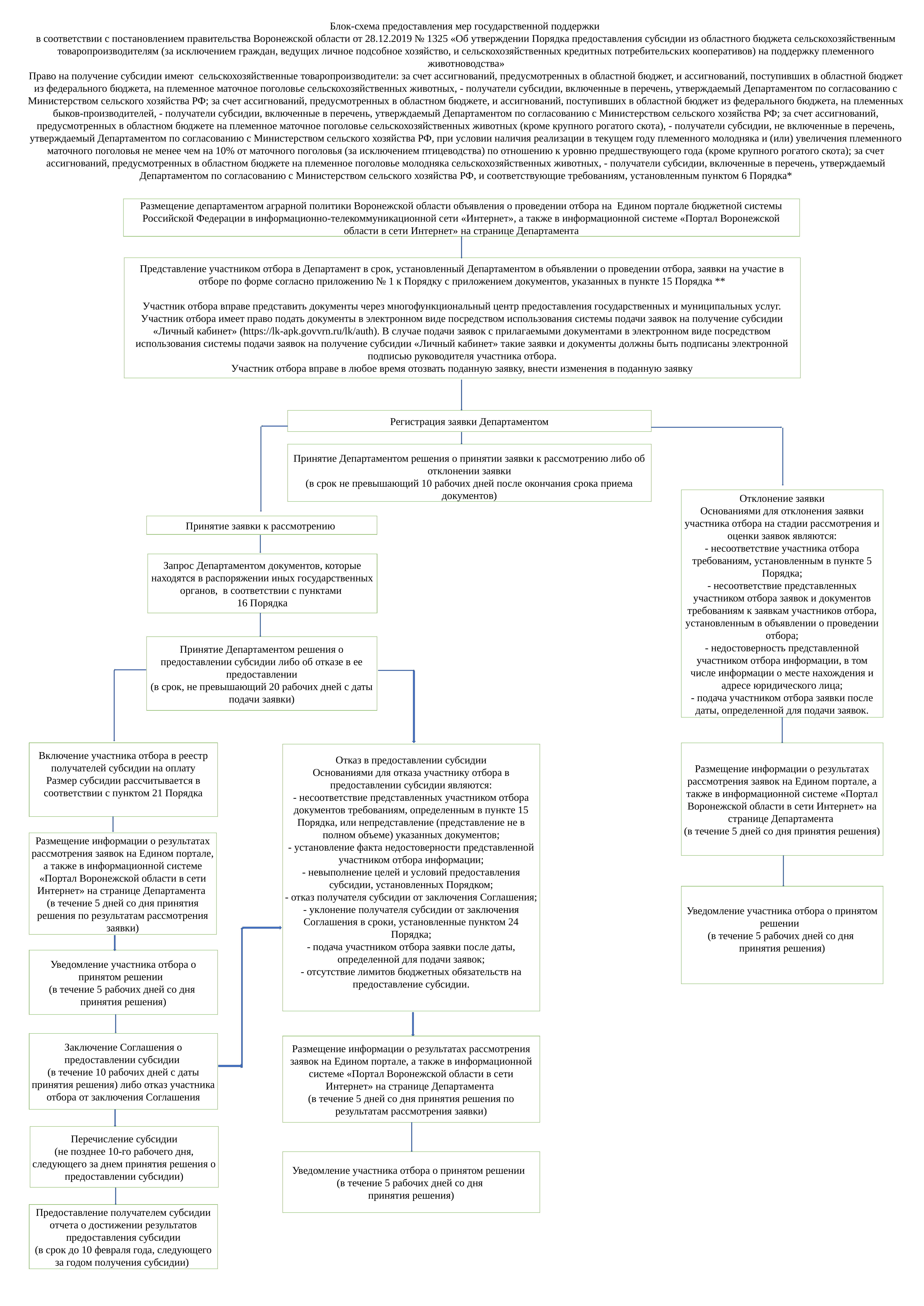

Блок-схема предоставления мер государственной поддержки
в соответствии с постановлением правительства Воронежской области от 28.12.2019 № 1325 «Об утверждении Порядка предоставления субсидии из областного бюджета сельскохозяйственным товаропроизводителям (за исключением граждан, ведущих личное подсобное хозяйство, и сельскохозяйственных кредитных потребительских кооперативов) на поддержку племенного животноводства»
Право на получение субсидии имеют  сельскохозяйственные товаропроизводители: за счет ассигнований, предусмотренных в областной бюджет, и ассигнований, поступивших в областной бюджет из федерального бюджета, на племенное маточное поголовье сельскохозяйственных животных, - получатели субсидии, включенные в перечень, утверждаемый Департаментом по согласованию с Министерством сельского хозяйства РФ; за счет ассигнований, предусмотренных в областном бюджете, и ассигнований, поступивших в областной бюджет из федерального бюджета, на племенных быков-производителей, - получатели субсидии, включенные в перечень, утверждаемый Департаментом по согласованию с Министерством сельского хозяйства РФ; за счет ассигнований, предусмотренных в областном бюджете на племенное маточное поголовье сельскохозяйственных животных (кроме крупного рогатого скота), - получатели субсидии, не включенные в перечень, утверждаемый Департаментом по согласованию с Министерством сельского хозяйства РФ, при условии наличия реализации в текущем году племенного молодняка и (или) увеличения племенного маточного поголовья не менее чем на 10% от маточного поголовья (за исключением птицеводства) по отношению к уровню предшествующего года (кроме крупного рогатого скота); за счет ассигнований, предусмотренных в областном бюджете на племенное поголовье молодняка сельскохозяйственных животных, - получатели субсидии, включенные в перечень, утверждаемый Департаментом по согласованию с Министерством сельского хозяйства РФ, и соответствующие требованиям, установленным пунктом 6 Порядка*

Размещение департаментом аграрной политики Воронежской области объявления о проведении отбора на  Едином портале бюджетной системы Российской Федерации в информационно-телекоммуникационной сети «Интернет», а также в информационной системе «Портал Воронежской области в сети Интернет» на странице Департамента

Представление участником отбора в Департамент в срок, установленный Департаментом в объявлении о проведении отбора, заявки на участие в отборе по форме согласно приложению № 1 к Порядку с приложением документов, указанных в пункте 15 Порядка **

Участник отбора вправе представить документы через многофункциональный центр предоставления государственных и муниципальных услуг.
Участник отбора имеет право подать документы в электронном виде посредством использования системы подачи заявок на получение субсидии «Личный кабинет» (https://lk-apk.govvrn.ru/lk/auth). В случае подачи заявок с прилагаемыми документами в электронном виде посредством использования системы подачи заявок на получение субсидии «Личный кабинет» такие заявки и документы должны быть подписаны электронной подписью руководителя участника отбора.
Участник отбора вправе в любое время отозвать поданную заявку, внести изменения в поданную заявку

Регистрация заявки Департаментом

Принятие Департаментом решения о принятии заявки к рассмотрению либо об отклонении заявки
(в срок не превышающий 10 рабочих дней после окончания срока приема документов)

Отклонение заявки
Основаниями для отклонения заявки участника отбора на стадии рассмотрения и оценки заявок являются:
- несоответствие участника отбора требованиям, установленным в пункте 5 Порядка;
- несоответствие представленных участником отбора заявок и документов требованиям к заявкам участников отбора, установленным в объявлении о проведении отбора;
- недостоверность представленной участником отбора информации, в том числе информации о месте нахождения и адресе юридического лица;
- подача участником отбора заявки после даты, определенной для подачи заявок.

Принятие заявки к рассмотрению

 Запрос Департаментом документов, которые  находятся в распоряжении иных государственных органов,  в соответствии с пунктами
16 Порядка

Принятие Департаментом решения о предоставлении субсидии либо об отказе в ее предоставлении
(в срок, не превышающий 20 рабочих дней с даты подачи заявки)

Включение участника отбора в реестр получателей субсидии на оплату
Размер субсидии рассчитывается в соответствии с пунктом 21 Порядка

Размещение информации о результатах рассмотрения заявок на Едином портале, а также в информационной системе «Портал Воронежской области в сети Интернет» на странице Департамента
(в течение 5 дней со дня принятия решения)

Отказ в предоставлении субсидии
Основаниями для отказа участнику отбора в предоставлении субсидии являются:
- несоответствие представленных участником отбора документов требованиям, определенным в пункте 15 Порядка, или непредставление (представление не в полном объеме) указанных документов;
- установление факта недостоверности представленной участником отбора информации;
- невыполнение целей и условий предоставления субсидии, установленных Порядком;
- отказ получателя субсидии от заключения Соглашения;
- уклонение получателя субсидии от заключения Соглашения в сроки, установленные пунктом 24 Порядка;
- подача участником отбора заявки после даты, определенной для подачи заявок;
- отсутствие лимитов бюджетных обязательств на предоставление субсидии.

Размещение информации о результатах рассмотрения заявок на Едином портале, а также в информационной системе «Портал Воронежской области в сети Интернет» на странице Департамента
(в течение 5 дней со дня принятия решения по результатам рассмотрения заявки)

Уведомление участника отбора о принятом решении
(в течение 5 рабочих дней со дня
принятия решения)

Уведомление участника отбора о принятом решении
(в течение 5 рабочих дней со дня
принятия решения)

Заключение Соглашения о предоставлении субсидии
(в течение 10 рабочих дней с даты принятия решения) либо отказ участника отбора от заключения Соглашения

Размещение информации о результатах рассмотрения заявок на Едином портале, а также в информационной системе «Портал Воронежской области в сети Интернет» на странице Департамента
(в течение 5 дней со дня принятия решения по результатам рассмотрения заявки)

Перечисление субсидии
(не позднее 10-го рабочего дня, следующего за днем принятия решения о предоставлении субсидии)
Уведомление участника отбора о принятом решении
(в течение 5 рабочих дней со дня
принятия решения)

Предоставление получателем субсидии отчета о достижении результатов предоставления субсидии
(в срок до 10 февраля года, следующего за годом получения субсидии)